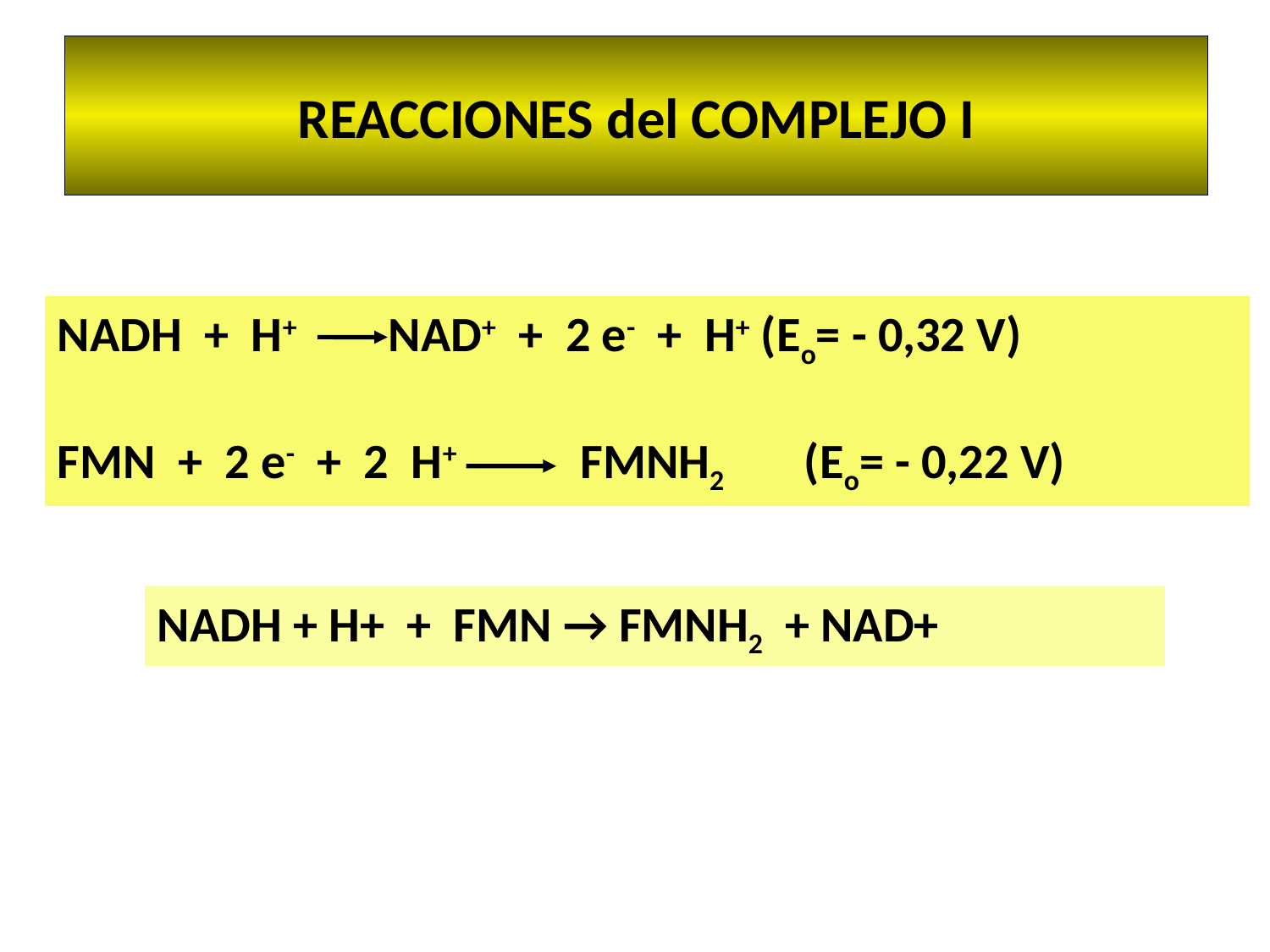

# REACCIONES del COMPLEJO I
NADH  +  H+              NAD+  +  2 e-  +  H+ (Eo= - 0,32 V)

FMN  +  2 e-  +  2  H+           FMNH2        (Eo= - 0,22 V)

NADH + H+  +  FMN → FMNH2  + NAD+